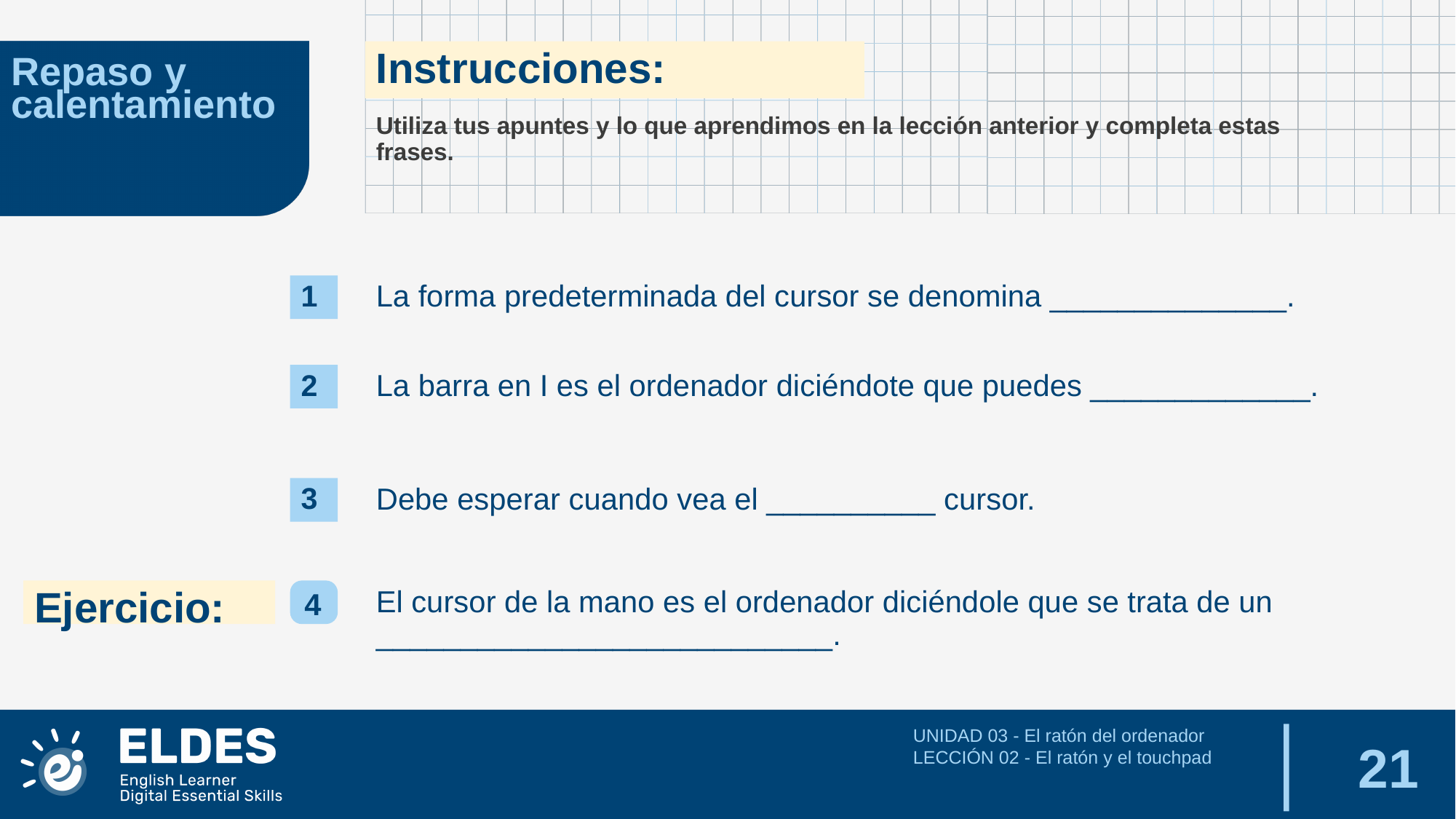

Instrucciones:
Repaso y calentamiento
Utiliza tus apuntes y lo que aprendimos en la lección anterior y completa estas frases.
1
La forma predeterminada del cursor se denomina ______________.
2
La barra en I es el ordenador diciéndote que puedes _____________.
3
Debe esperar cuando vea el __________ cursor.
Ejercicio:
4
El cursor de la mano es el ordenador diciéndole que se trata de un ___________________________.
21
UNIDAD 03 - El ratón del ordenador
LECCIÓN 02 - El ratón y el touchpad